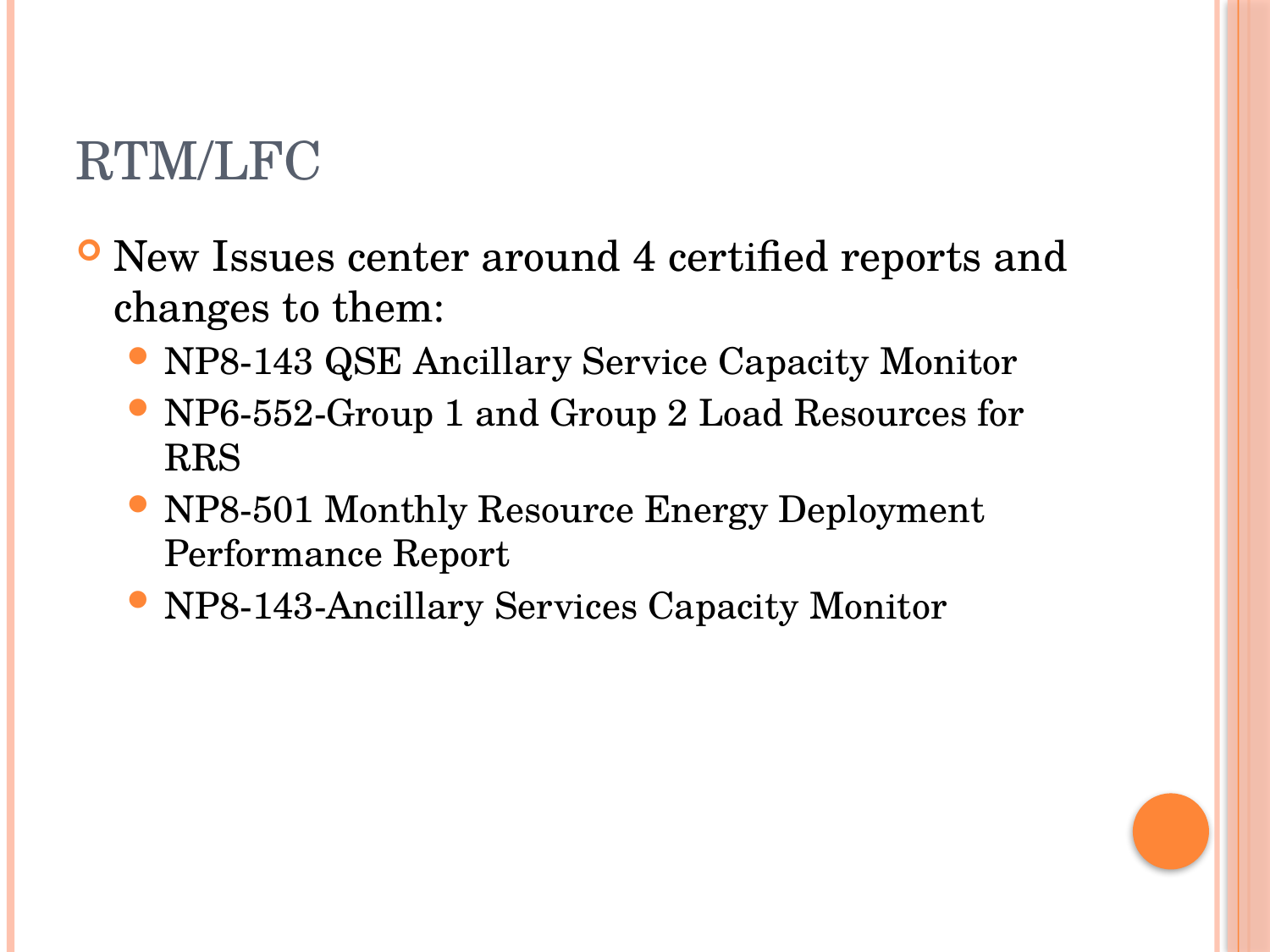

# RTM/LFC
New Issues center around 4 certified reports and changes to them:
NP8-143 QSE Ancillary Service Capacity Monitor
NP6-552-Group 1 and Group 2 Load Resources for RRS
NP8-501 Monthly Resource Energy Deployment Performance Report
NP8-143-Ancillary Services Capacity Monitor